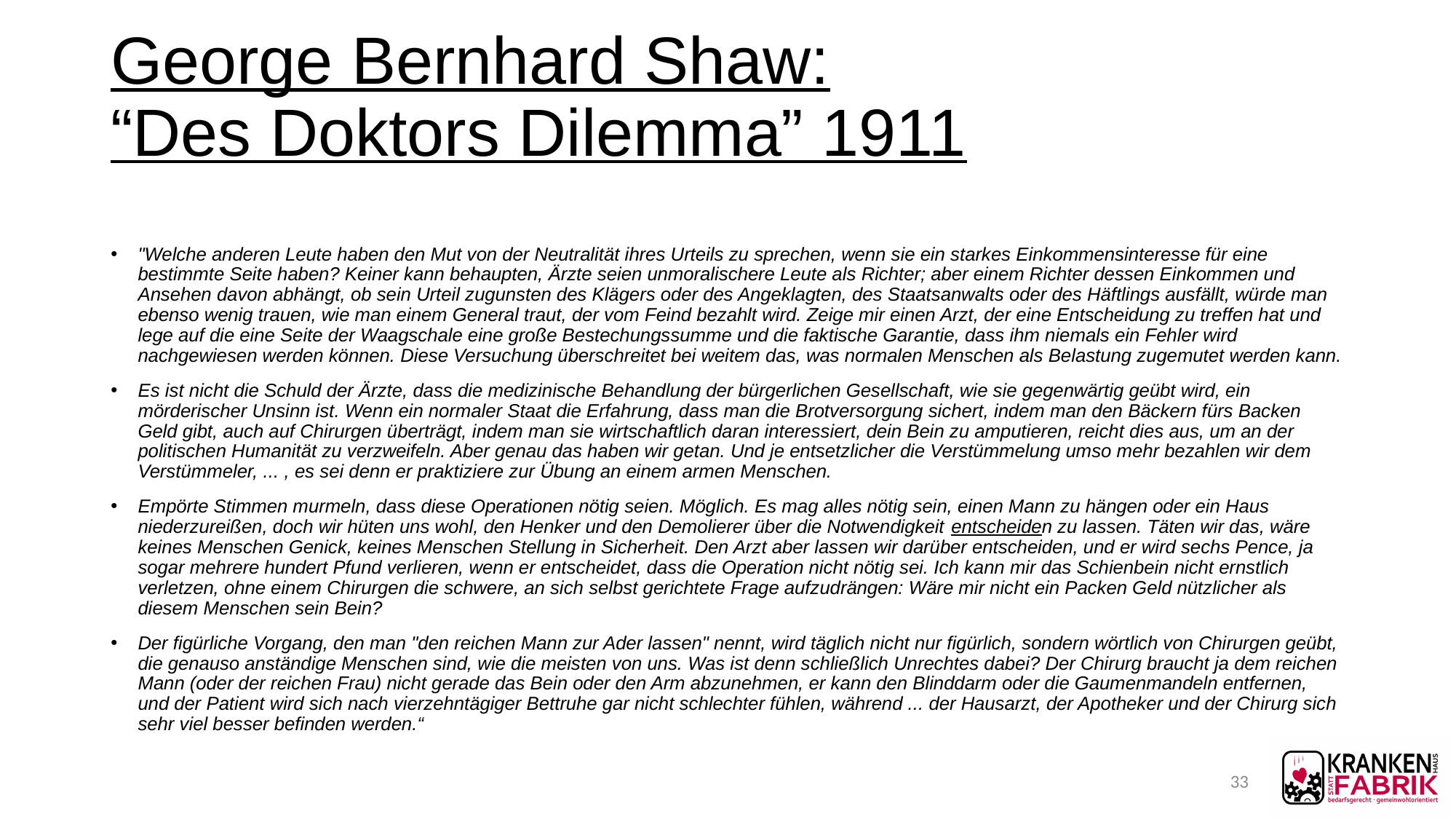

# George Bernhard Shaw: “Des Doktors Dilemma” 1911
"Welche anderen Leute haben den Mut von der Neutralität ihres Urteils zu sprechen, wenn sie ein starkes Einkommensinteresse für eine bestimmte Seite haben? Keiner kann behaupten, Ärzte seien unmoralischere Leute als Richter; aber einem Richter dessen Einkommen und Ansehen davon abhängt, ob sein Urteil zugunsten des Klägers oder des Angeklagten, des Staatsanwalts oder des Häftlings ausfällt, würde man ebenso wenig trauen, wie man einem General traut, der vom Feind bezahlt wird. Zeige mir einen Arzt, der eine Entscheidung zu treffen hat und lege auf die eine Seite der Waagschale eine große Bestechungssumme und die faktische Garantie, dass ihm niemals ein Fehler wird nachgewiesen werden können. Diese Versuchung überschreitet bei weitem das, was normalen Menschen als Belastung zugemutet werden kann.
Es ist nicht die Schuld der Ärzte, dass die medizinische Behandlung der bürgerlichen Gesellschaft, wie sie gegenwärtig geübt wird, ein mörderischer Unsinn ist. Wenn ein normaler Staat die Erfahrung, dass man die Brotversorgung sichert, indem man den Bäckern fürs Backen Geld gibt, auch auf Chirurgen überträgt, indem man sie wirtschaftlich daran interessiert, dein Bein zu amputieren, reicht dies aus, um an der politischen Humanität zu verzweifeln. Aber genau das haben wir getan. Und je entsetzlicher die Verstümmelung umso mehr bezahlen wir dem Verstümmeler, ... , es sei denn er praktiziere zur Übung an einem armen Menschen.
Empörte Stimmen murmeln, dass diese Operationen nötig seien. Möglich. Es mag alles nötig sein, einen Mann zu hängen oder ein Haus niederzureißen, doch wir hüten uns wohl, den Henker und den Demolierer über die Notwendigkeit entscheiden zu lassen. Täten wir das, wäre keines Menschen Genick, keines Menschen Stellung in Sicherheit. Den Arzt aber lassen wir darüber entscheiden, und er wird sechs Pence, ja sogar mehrere hundert Pfund verlieren, wenn er entscheidet, dass die Operation nicht nötig sei. Ich kann mir das Schienbein nicht ernstlich verletzen, ohne einem Chirurgen die schwere, an sich selbst gerichtete Frage aufzudrängen: Wäre mir nicht ein Packen Geld nützlicher als diesem Menschen sein Bein?
Der figürliche Vorgang, den man "den reichen Mann zur Ader lassen" nennt, wird täglich nicht nur figürlich, sondern wörtlich von Chirurgen geübt, die genauso anständige Menschen sind, wie die meisten von uns. Was ist denn schließlich Unrechtes dabei? Der Chirurg braucht ja dem reichen Mann (oder der reichen Frau) nicht gerade das Bein oder den Arm abzunehmen, er kann den Blinddarm oder die Gaumenmandeln entfernen, und der Patient wird sich nach vierzehntägiger Bettruhe gar nicht schlechter fühlen, während ... der Hausarzt, der Apotheker und der Chirurg sich sehr viel besser befinden werden.“
33